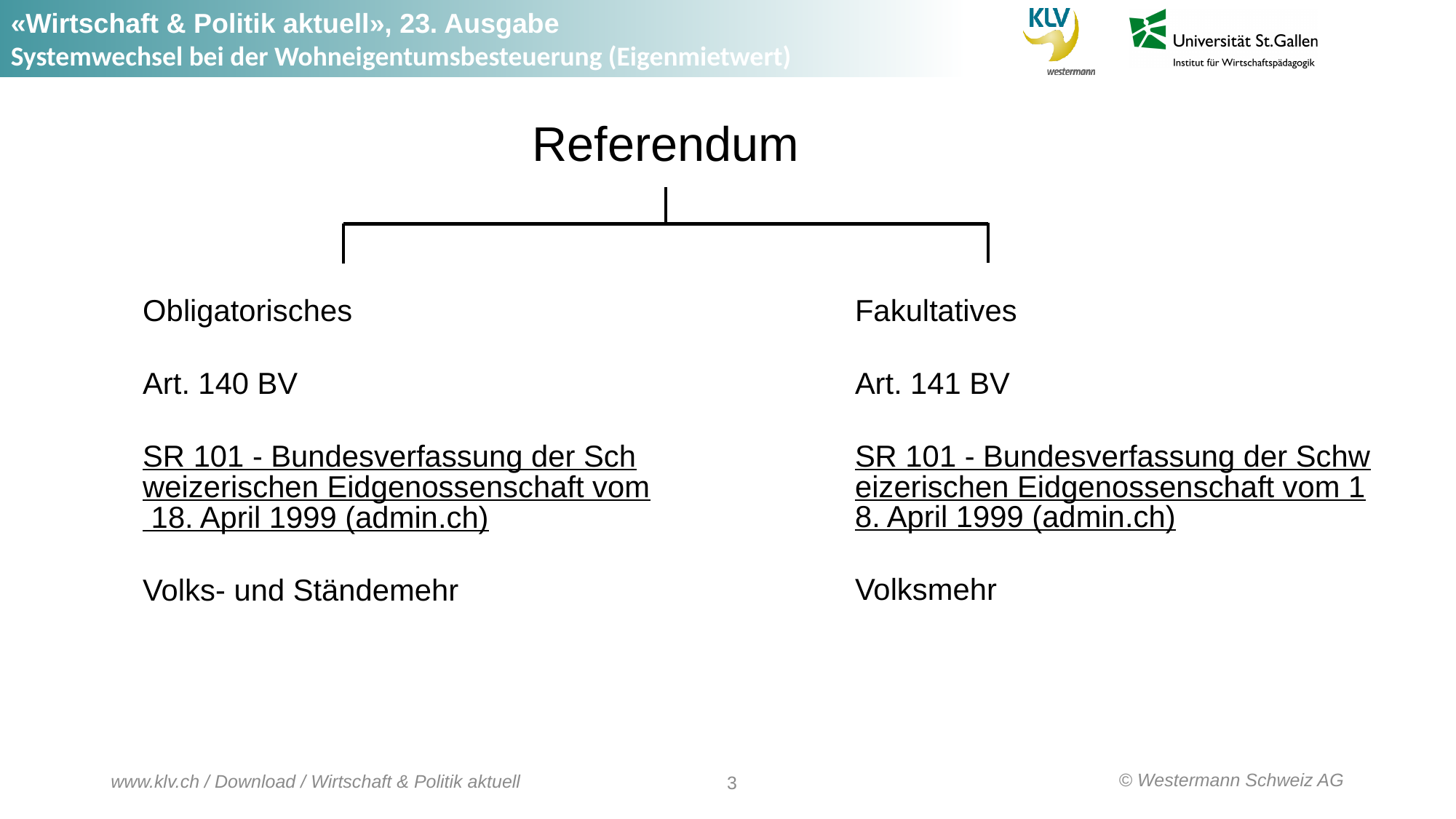

# Referendum
Obligatorisches

Art. 140 BV

SR 101 - Bundesverfassung der Schweizerischen Eidgenossenschaft vom 18. April 1999 (admin.ch)

Volks- und Ständemehr
Fakultatives

Art. 141 BV

SR 101 - Bundesverfassung der Schweizerischen Eidgenossenschaft vom 18. April 1999 (admin.ch)

Volksmehr
© Westermann Schweiz AG
www.klv.ch / Download / Wirtschaft & Politik aktuell
3